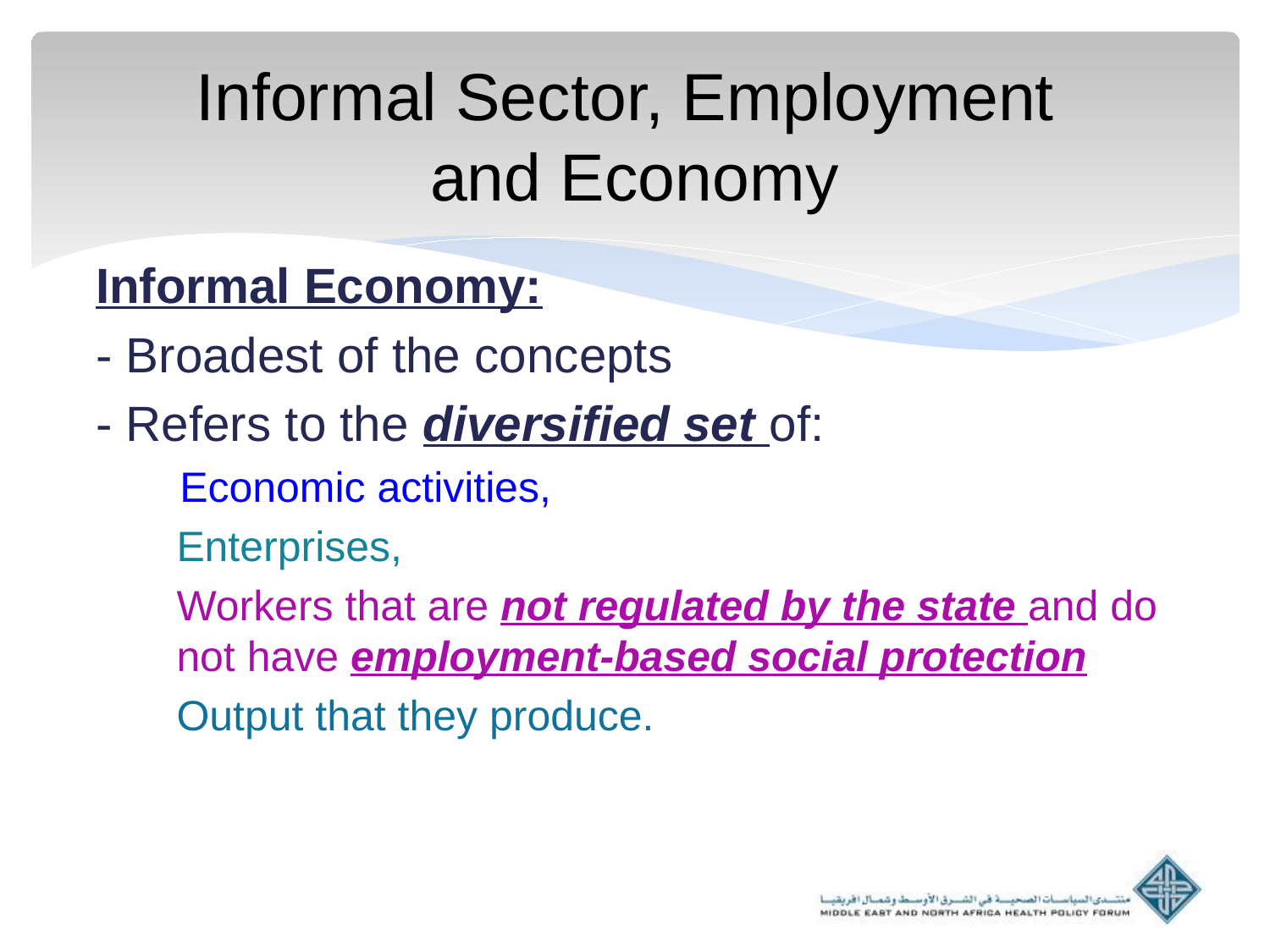

# Informal Sector, Employment and Economy
Informal Economy:
- Broadest of the concepts
- Refers to the diversified set of:
Economic activities,
Enterprises,
Workers that are not regulated by the state and do not have employment-based social protection
Output that they produce.